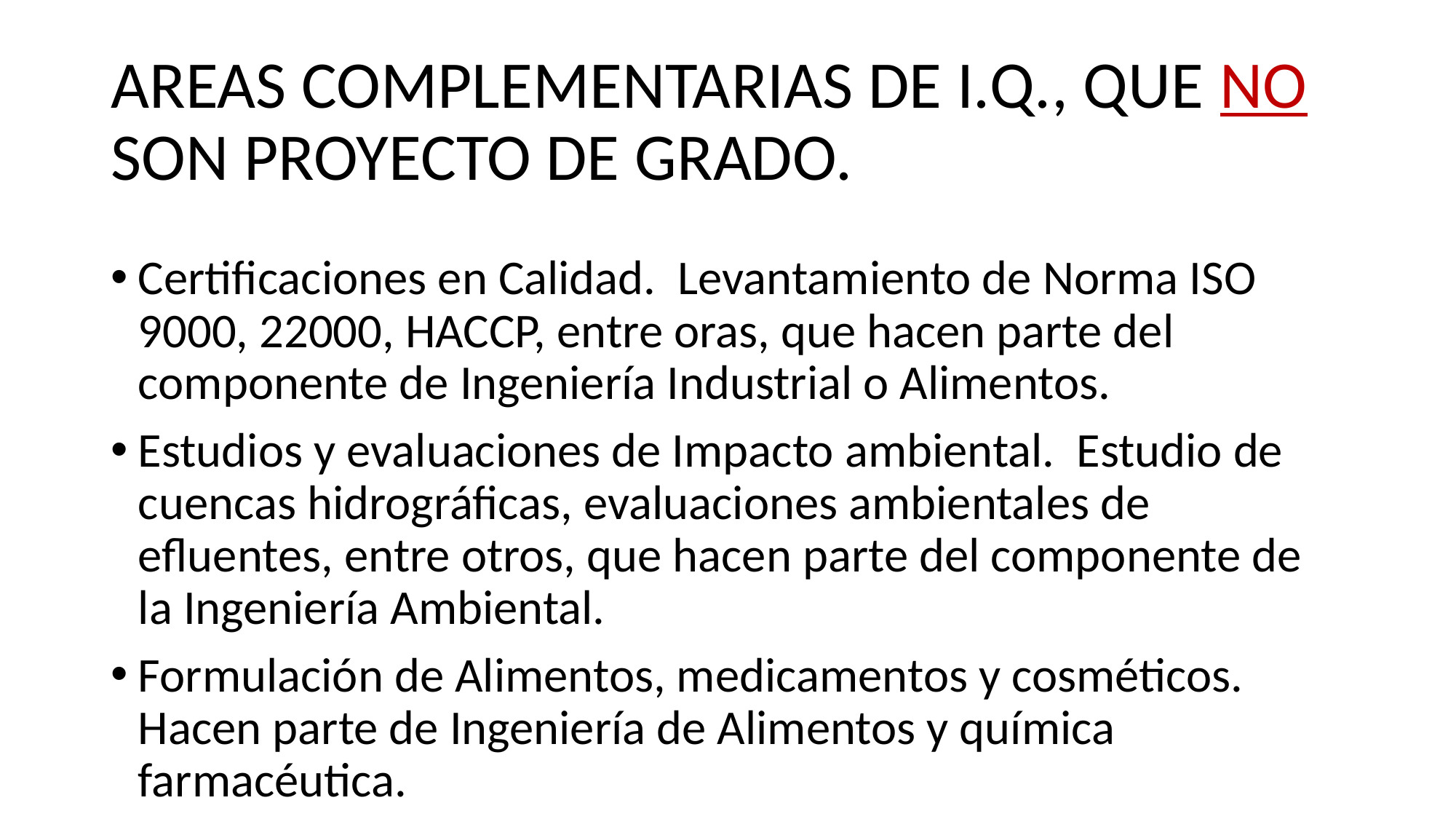

# AREAS COMPLEMENTARIAS DE I.Q., QUE NO SON PROYECTO DE GRADO.
Certificaciones en Calidad.  Levantamiento de Norma ISO 9000, 22000, HACCP, entre oras, que hacen parte del componente de Ingeniería Industrial o Alimentos.
Estudios y evaluaciones de Impacto ambiental.  Estudio de cuencas hidrográficas, evaluaciones ambientales de efluentes, entre otros, que hacen parte del componente de la Ingeniería Ambiental.
Formulación de Alimentos, medicamentos y cosméticos.   Hacen parte de Ingeniería de Alimentos y química farmacéutica.